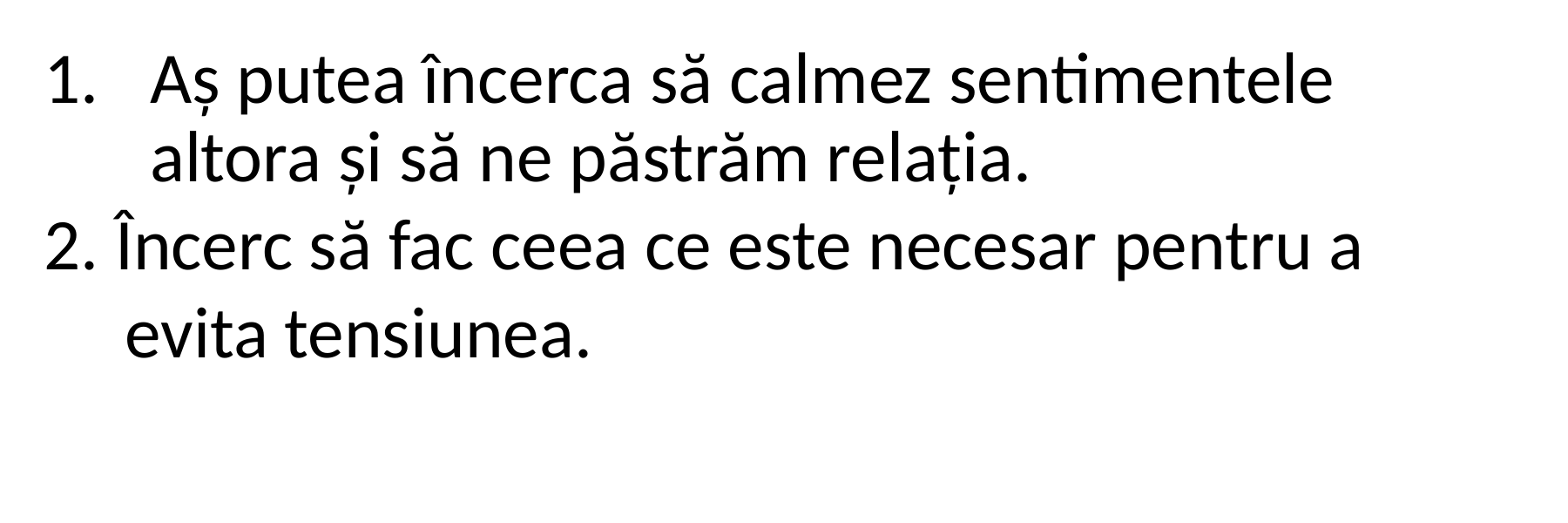

Aș putea încerca să calmez sentimentele altora și să ne păstrăm relația.
2. Încerc să fac ceea ce este necesar pentru a
     evita tensiunea.